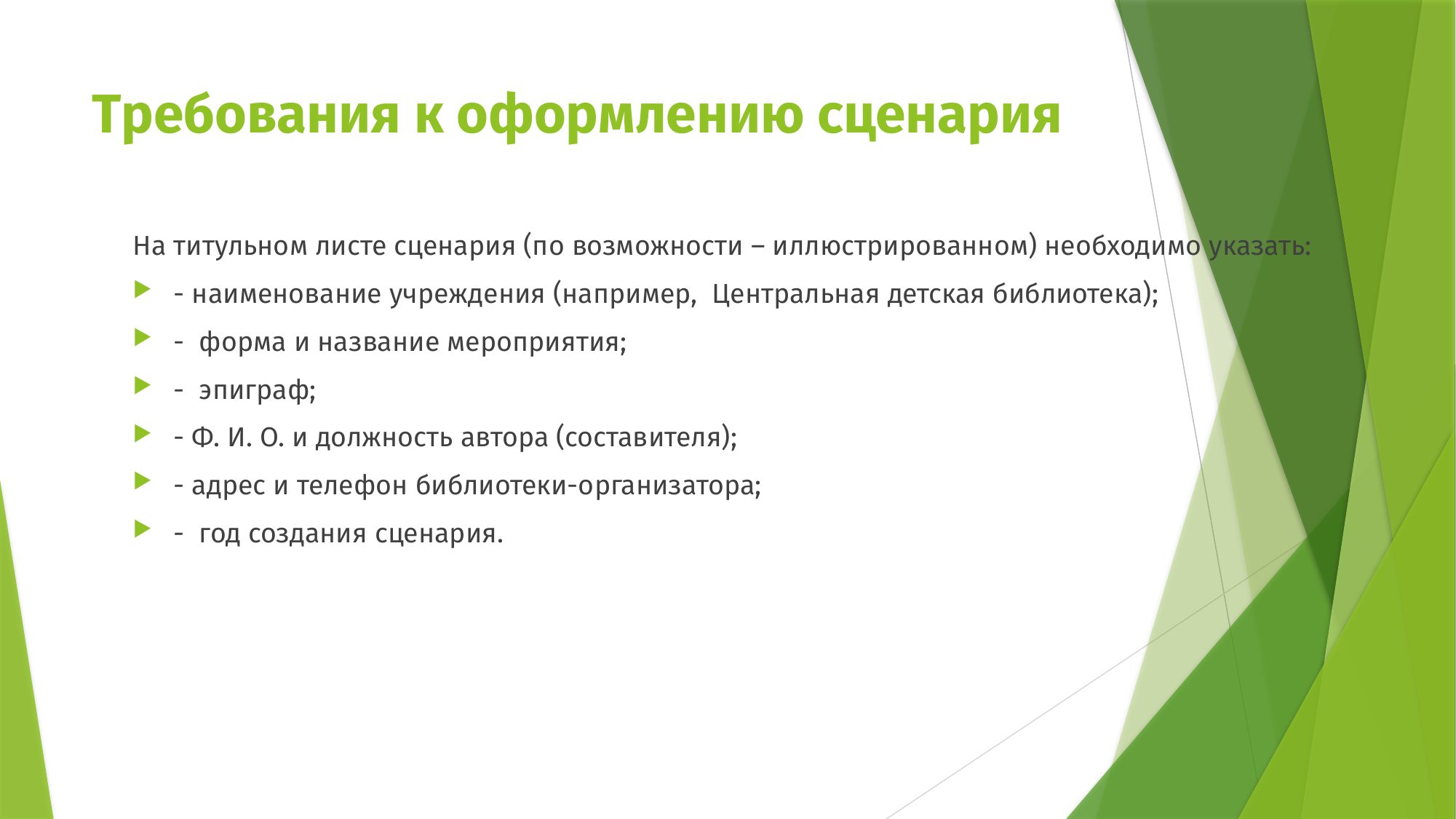

# Требования к оформлению сценария
На титульном листе сценария (по возможности – иллюстрированном) необходимо указать:
- наименование учреждения (например,  Центральная детская библиотека);
-  форма и название мероприятия;
-  эпиграф;
- Ф. И. О. и должность автора (составителя);
- адрес и телефон библиотеки-организатора;
-  год создания сценария.